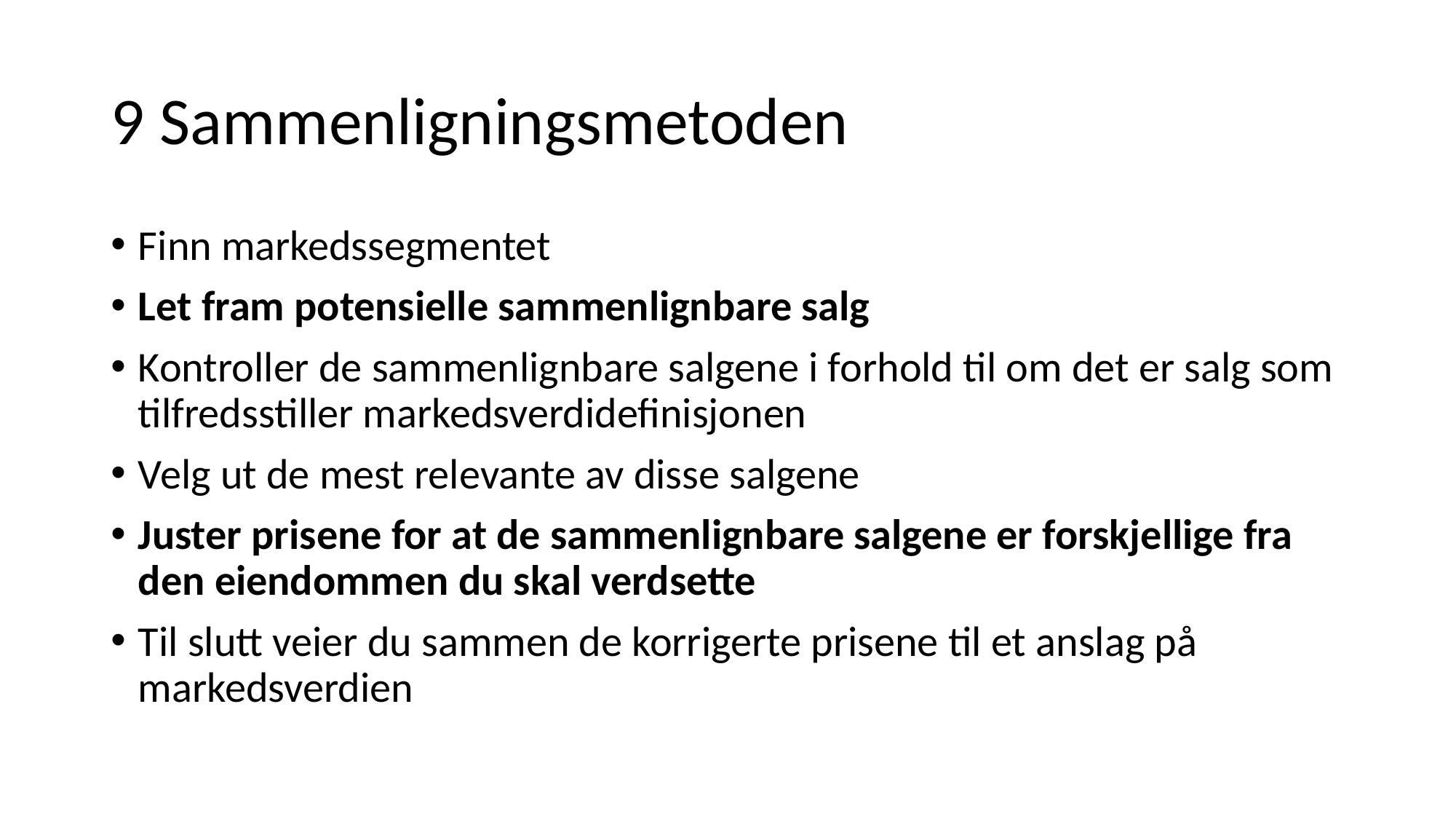

# 9 Sammenligningsmetoden
Finn markedssegmentet
Let fram potensielle sammenlignbare salg
Kontroller de sammenlignbare salgene i forhold til om det er salg som tilfredsstiller markedsverdidefinisjonen
Velg ut de mest relevante av disse salgene
Juster prisene for at de sammenlignbare salgene er forskjellige fra den eiendommen du skal verdsette
Til slutt veier du sammen de korrigerte prisene til et anslag på markedsverdien